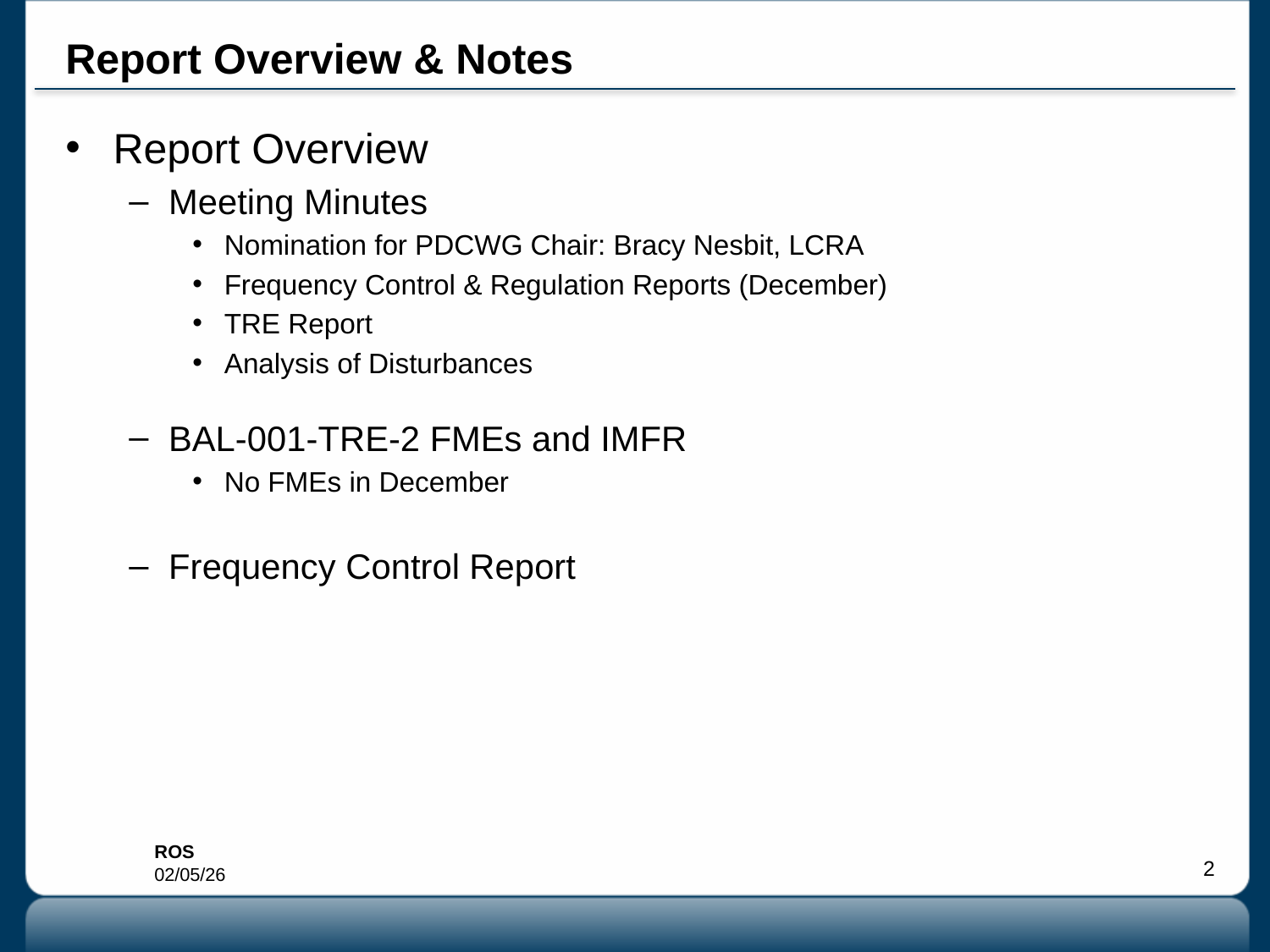

# Report Overview & Notes
Report Overview
Meeting Minutes
Nomination for PDCWG Chair: Bracy Nesbit, LCRA
Frequency Control & Regulation Reports (December)
TRE Report
Analysis of Disturbances

BAL-001-TRE-2 FMEs and IMFR
No FMEs in December

Frequency Control Report